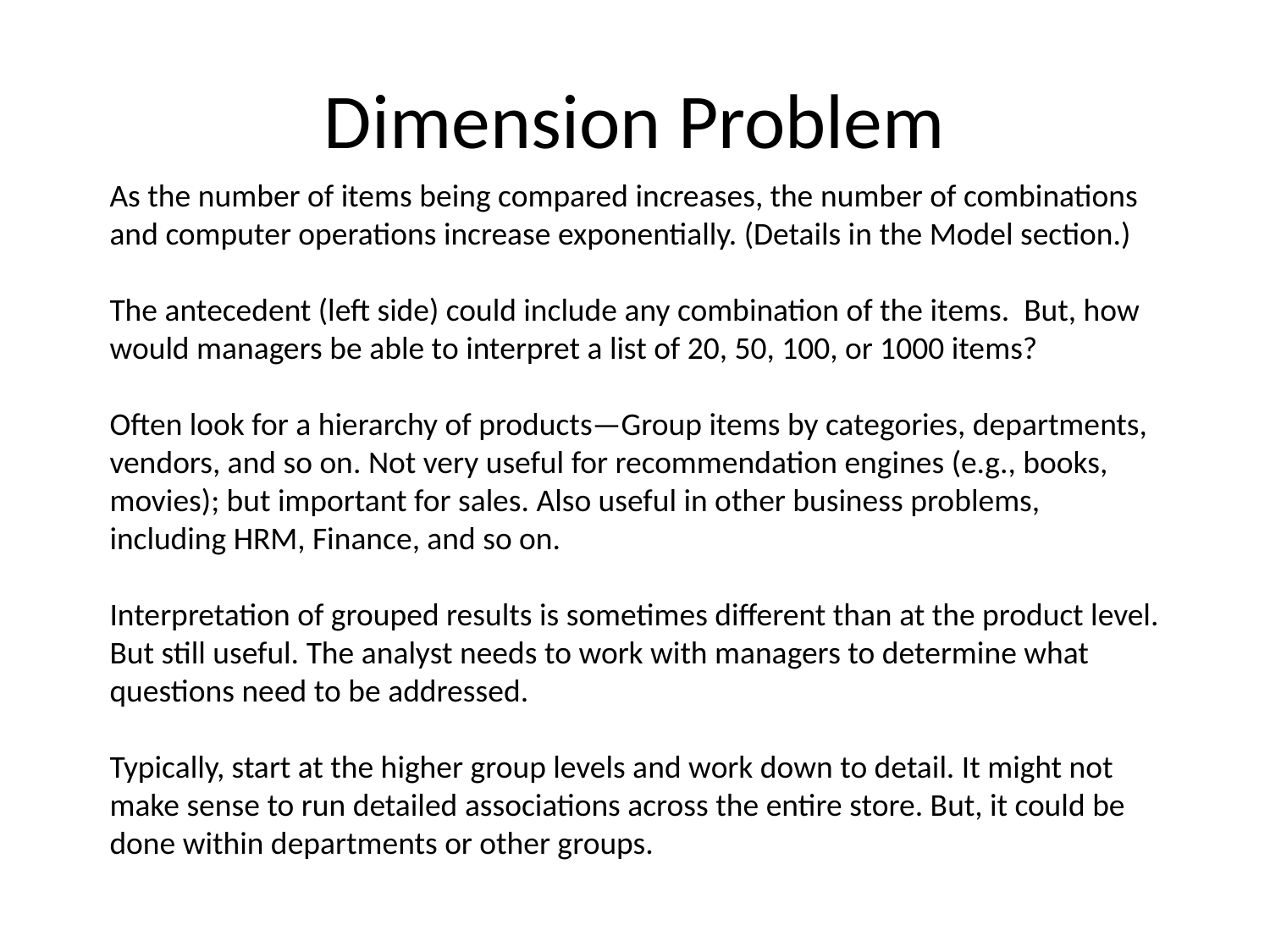

# Dimension Problem
As the number of items being compared increases, the number of combinations and computer operations increase exponentially. (Details in the Model section.)

The antecedent (left side) could include any combination of the items.  But, how would managers be able to interpret a list of 20, 50, 100, or 1000 items?

Often look for a hierarchy of products—Group items by categories, departments, vendors, and so on. Not very useful for recommendation engines (e.g., books, movies); but important for sales. Also useful in other business problems, including HRM, Finance, and so on.

Interpretation of grouped results is sometimes different than at the product level. But still useful. The analyst needs to work with managers to determine what questions need to be addressed.

Typically, start at the higher group levels and work down to detail. It might not make sense to run detailed associations across the entire store. But, it could be done within departments or other groups.